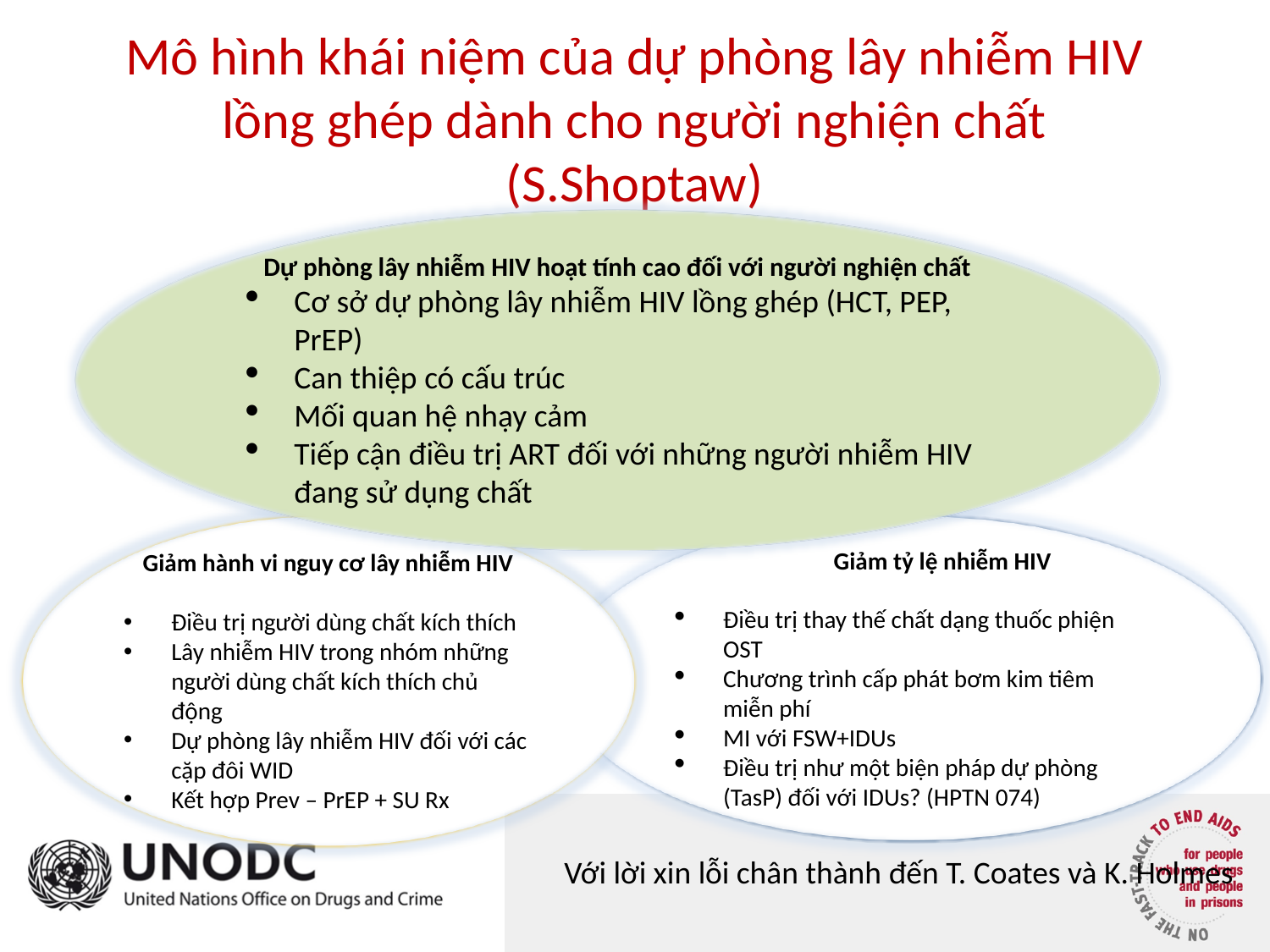

# Mô hình khái niệm của dự phòng lây nhiễm HIV lồng ghép dành cho người nghiện chất (S.Shoptaw)
Dự phòng lây nhiễm HIV hoạt tính cao đối với người nghiện chất
Cơ sở dự phòng lây nhiễm HIV lồng ghép (HCT, PEP, PrEP)
Can thiệp có cấu trúc
Mối quan hệ nhạy cảm
Tiếp cận điều trị ART đối với những người nhiễm HIV đang sử dụng chất
Giảm hành vi nguy cơ lây nhiễm HIV

Điều trị người dùng chất kích thích
Lây nhiễm HIV trong nhóm những người dùng chất kích thích chủ động
Dự phòng lây nhiễm HIV đối với các cặp đôi WID
Kết hợp Prev – PrEP + SU Rx
Giảm tỷ lệ nhiễm HIV

Điều trị thay thế chất dạng thuốc phiện OST
Chương trình cấp phát bơm kim tiêm miễn phí
MI với FSW+IDUs
Điều trị như một biện pháp dự phòng (TasP) đối với IDUs? (HPTN 074)
Với lời xin lỗi chân thành đến T. Coates và K. Holmes